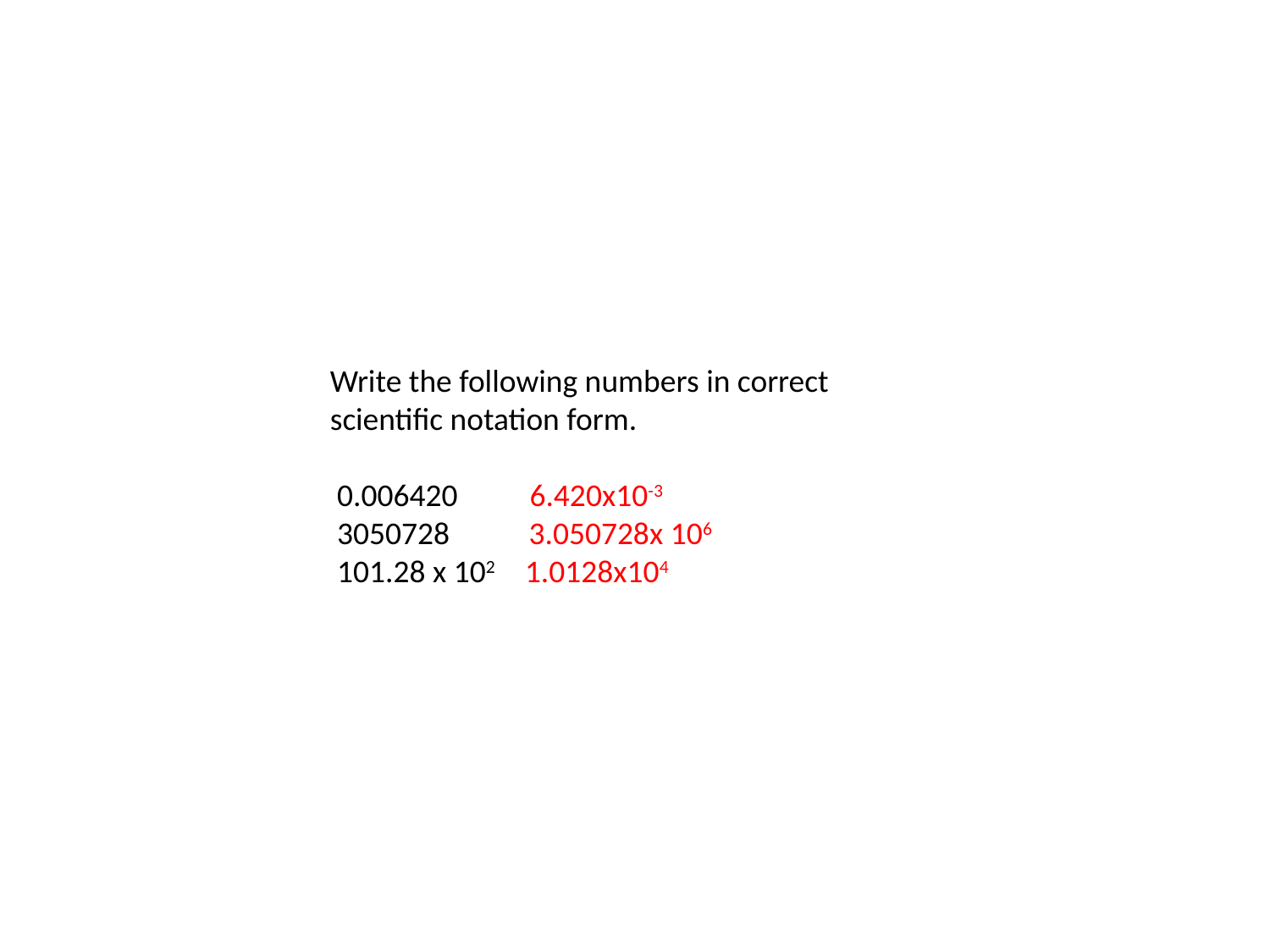

Write the following numbers in correct scientific notation form.

 0.006420          6.420x10-3
 3050728           3.050728x 106
 101.28 x 102       1.0128x104